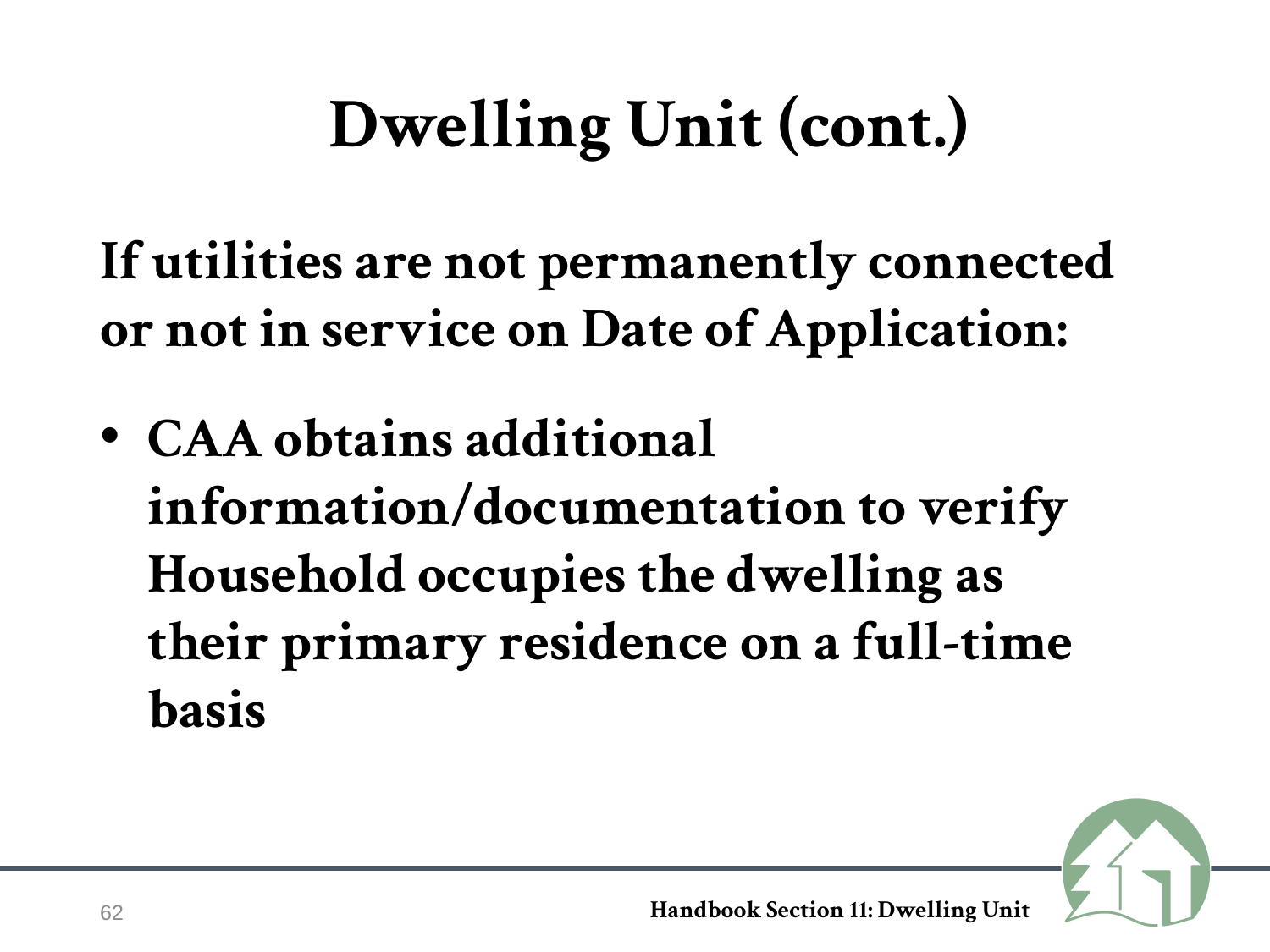

Dwelling Unit (cont.)
If utilities are not permanently connected or not in service on Date of Application:
CAA obtains additional information/documentation to verify Household occupies the dwelling as
their primary residence on a full-time basis
Handbook Section 11: Dwelling Unit
62